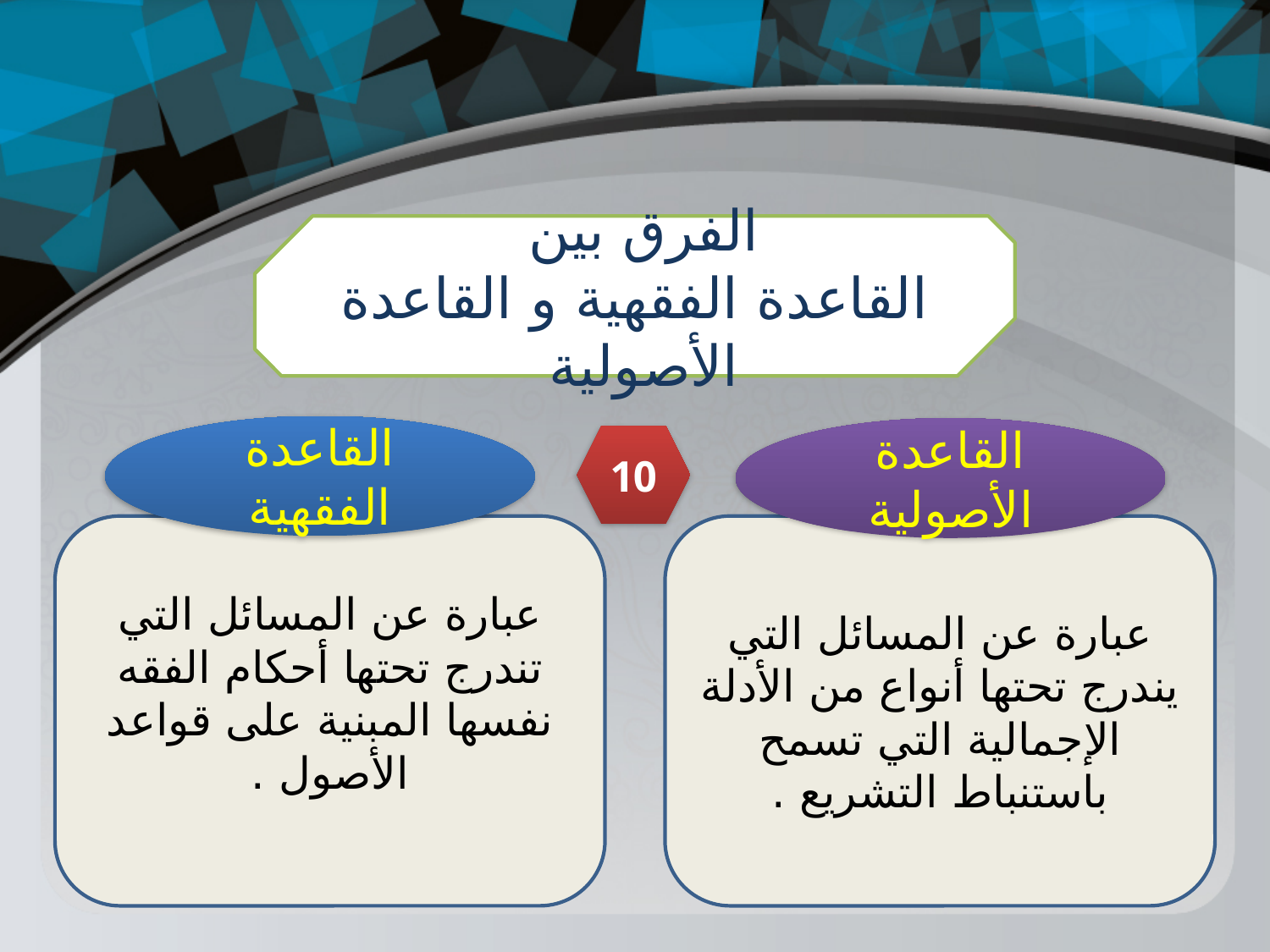

الفرق بين
القاعدة الفقهية و القاعدة الأصولية
القاعدة الفقهية
القاعدة الأصولية
10
عبارة عن المسائل التي تندرج تحتها أحكام الفقه نفسها المبنية على قواعد الأصول .

عبارة عن المسائل التي يندرج تحتها أنواع من الأدلة الإجمالية التي تسمح باستنباط التشريع .